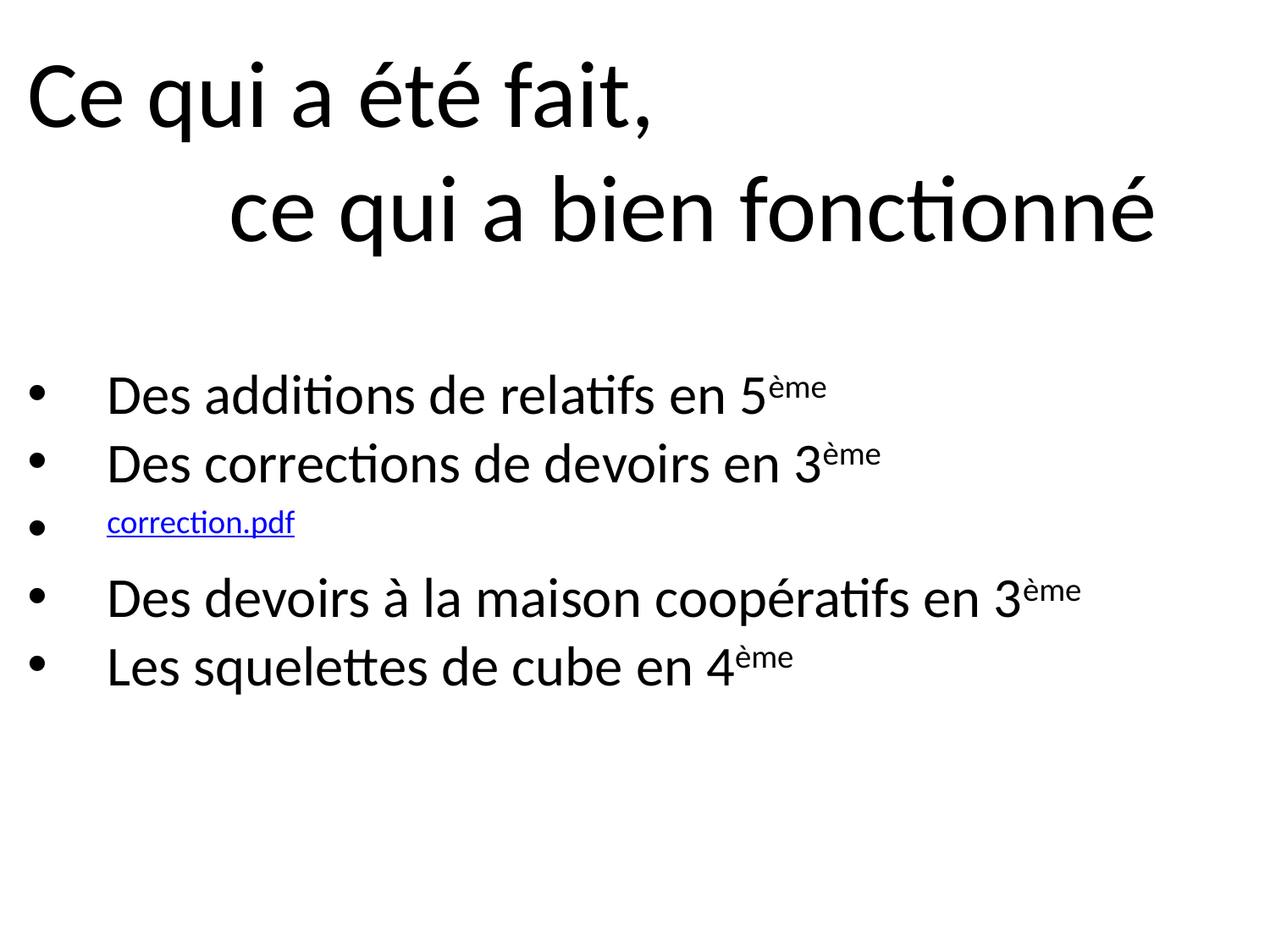

Ce qui a été fait,
ce qui a bien fonctionné
Des additions de relatifs en 5ème
Des corrections de devoirs en 3ème
correction.pdf
Des devoirs à la maison coopératifs en 3ème
Les squelettes de cube en 4ème